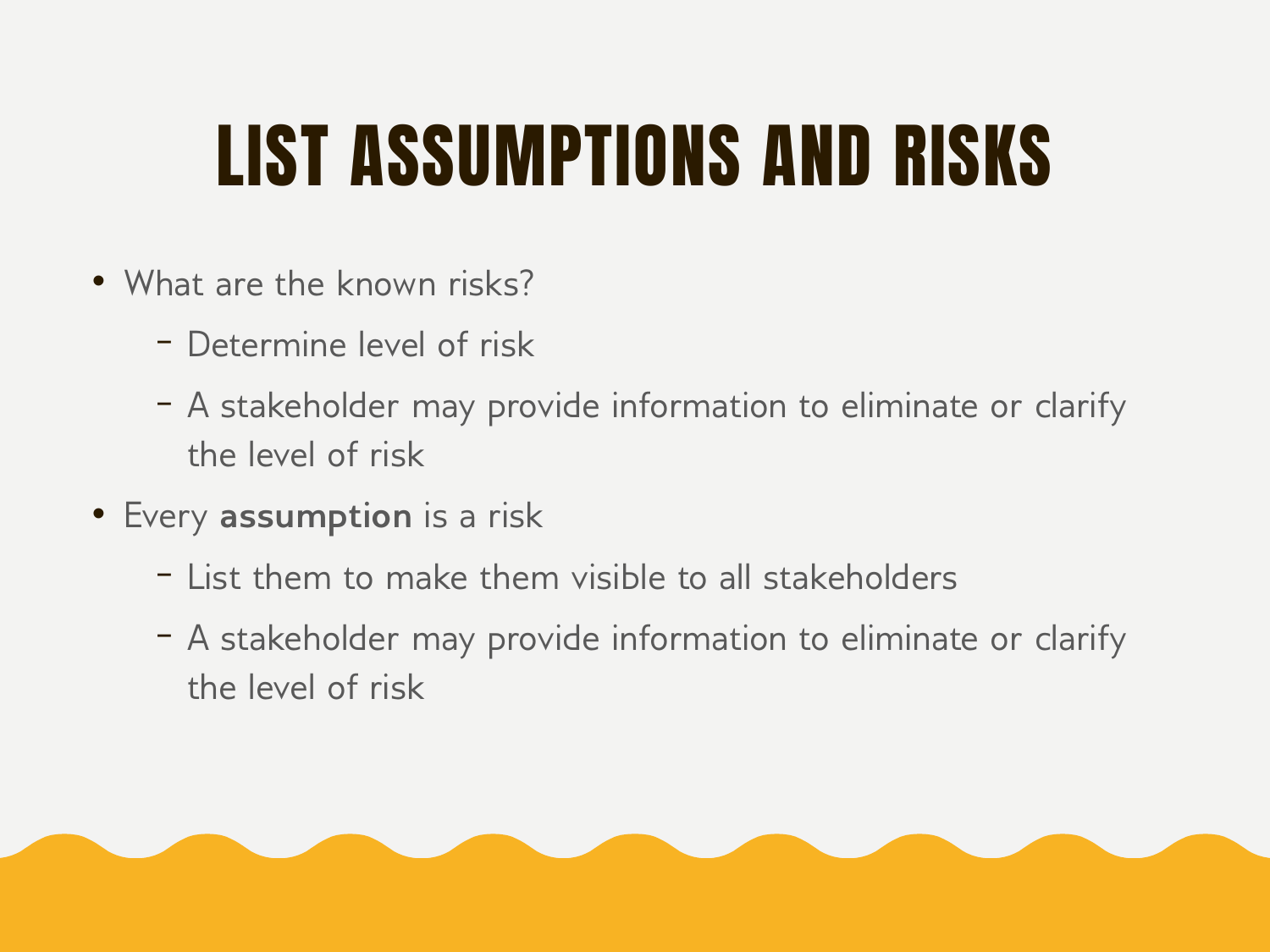

# List assumptions and risks
What are the known risks?
Determine level of risk
A stakeholder may provide information to eliminate or clarify the level of risk
Every assumption is a risk
List them to make them visible to all stakeholders
A stakeholder may provide information to eliminate or clarify the level of risk